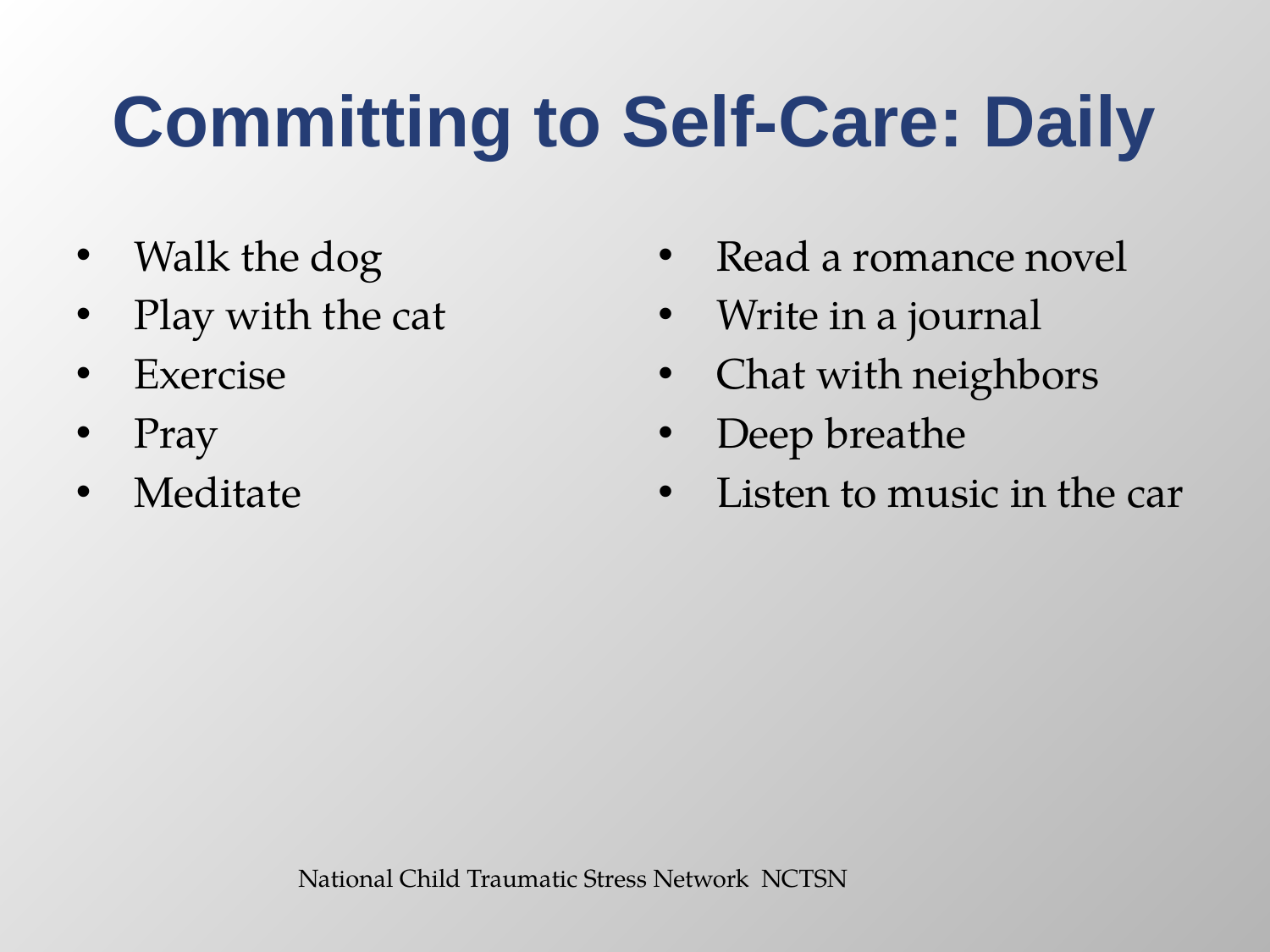

# Committing to Self-Care: Daily
 Walk the dog
 Play with the cat
 Exercise
 Pray
 Meditate
 Read a romance novel
 Write in a journal
 Chat with neighbors
 Deep breathe
 Listen to music in the car
National Child Traumatic Stress Network  NCTSN